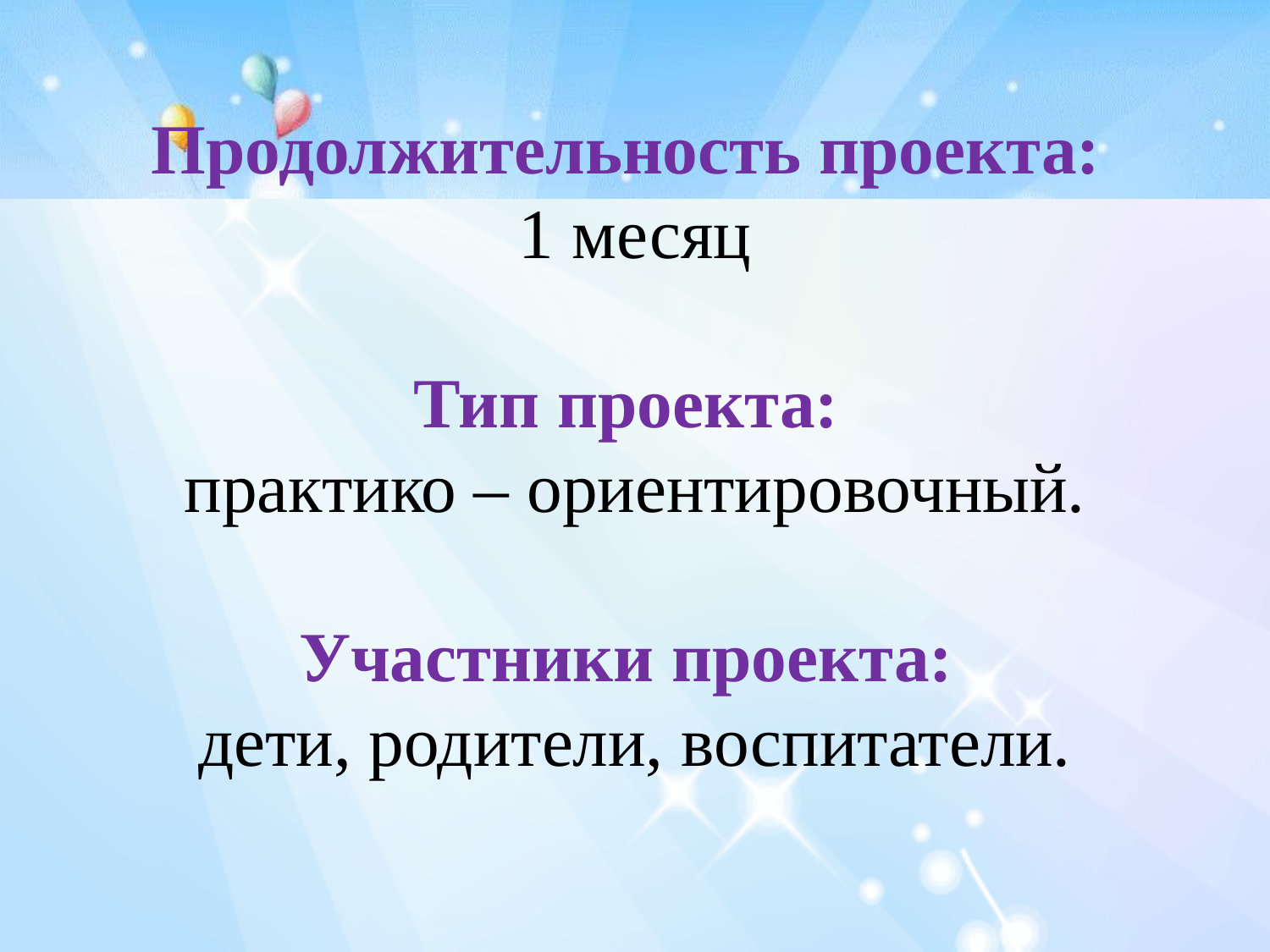

# Продолжительность проекта: 1 месяц Тип проекта: практико – ориентировочный. Участники проекта: дети, родители, воспитатели.